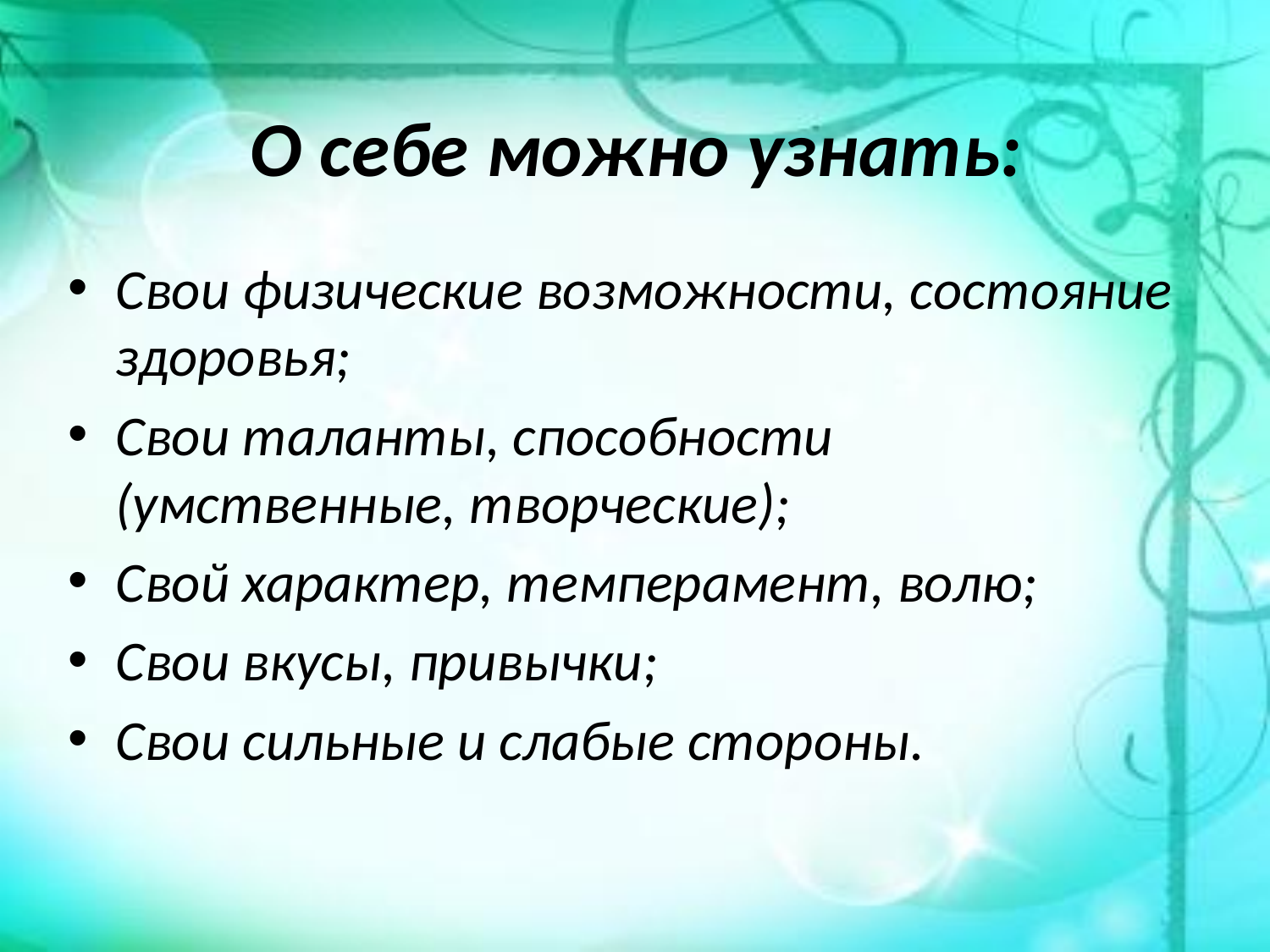

# О себе можно узнать:
Свои физические возможности, состояние здоровья;
Свои таланты, способности (умственные, творческие);
Свой характер, темперамент, волю;
Свои вкусы, привычки;
Свои сильные и слабые стороны.